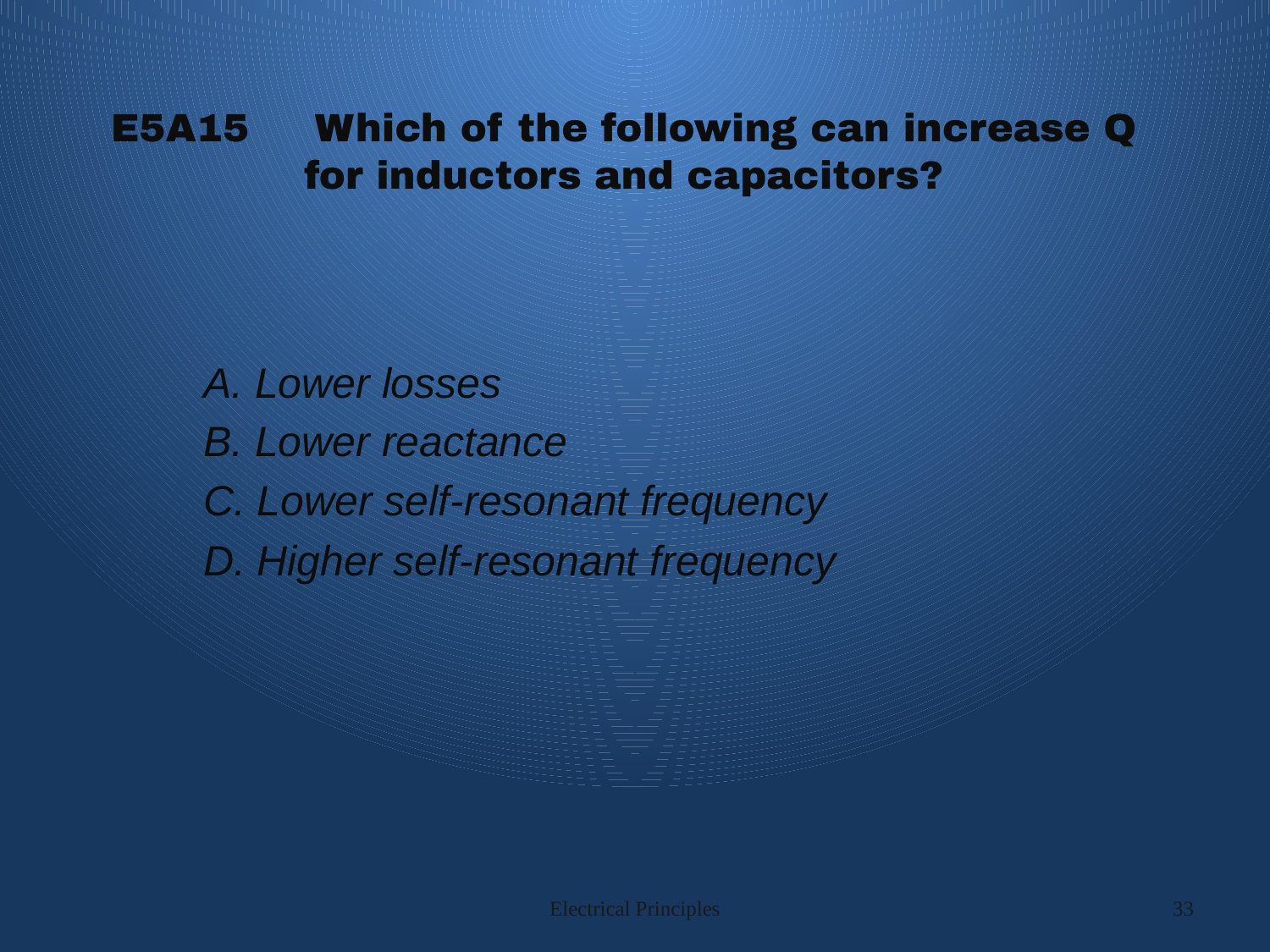

# E5A15     Which of the following can increase Q for inductors and capacitors?
A. Lower losses
B. Lower reactance
C. Lower self-resonant frequency
D. Higher self-resonant frequency
Electrical Principles
33